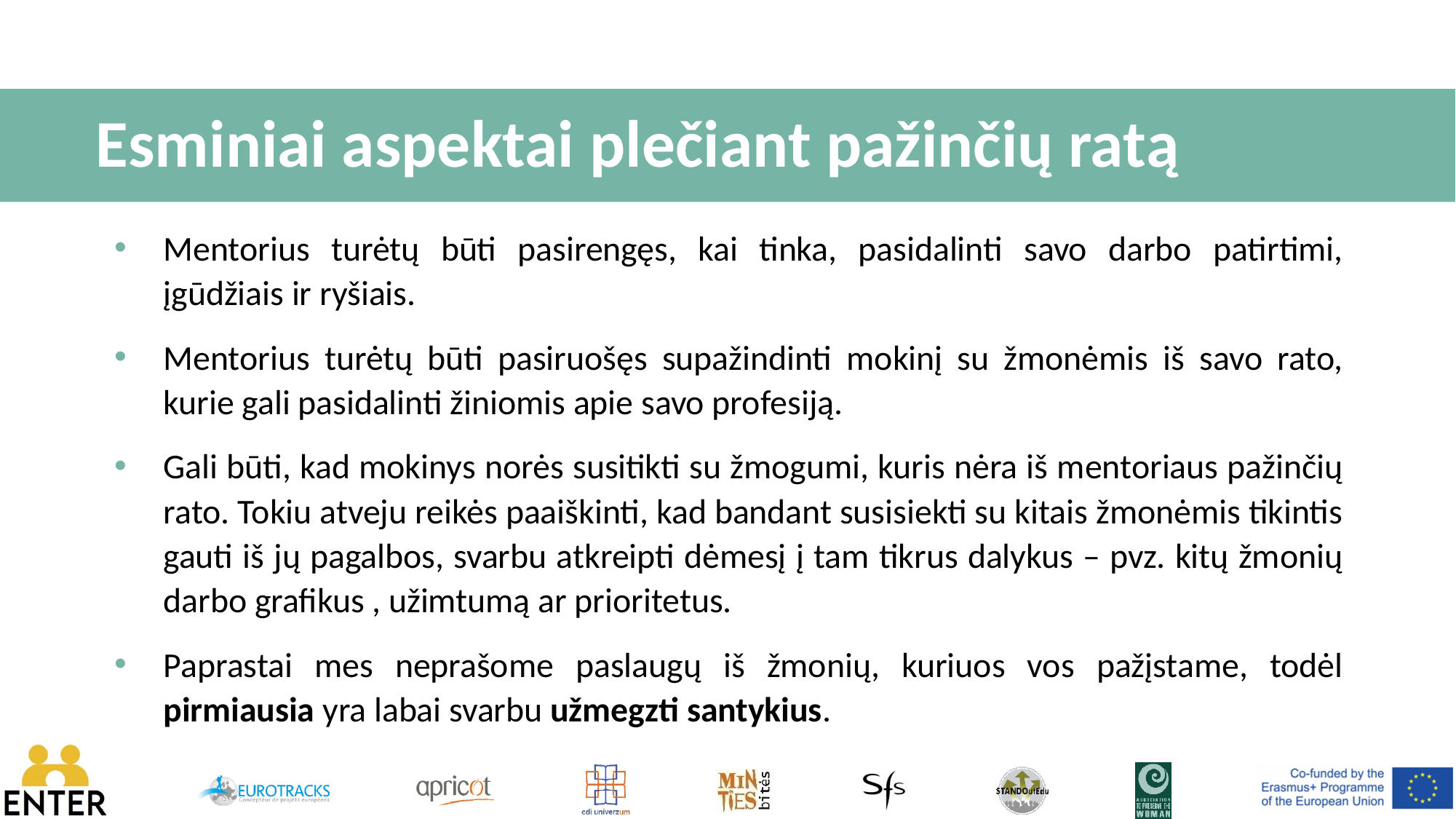

# Esminiai aspektai plečiant pažinčių ratą
Mentorius turėtų būti pasirengęs, kai tinka, pasidalinti savo darbo patirtimi, įgūdžiais ir ryšiais.
Mentorius turėtų būti pasiruošęs supažindinti mokinį su žmonėmis iš savo rato, kurie gali pasidalinti žiniomis apie savo profesiją.
Gali būti, kad mokinys norės susitikti su žmogumi, kuris nėra iš mentoriaus pažinčių rato. Tokiu atveju reikės paaiškinti, kad bandant susisiekti su kitais žmonėmis tikintis gauti iš jų pagalbos, svarbu atkreipti dėmesį į tam tikrus dalykus – pvz. kitų žmonių darbo grafikus , užimtumą ar prioritetus.
Paprastai mes neprašome paslaugų iš žmonių, kuriuos vos pažįstame, todėl pirmiausia yra labai svarbu užmegzti santykius.